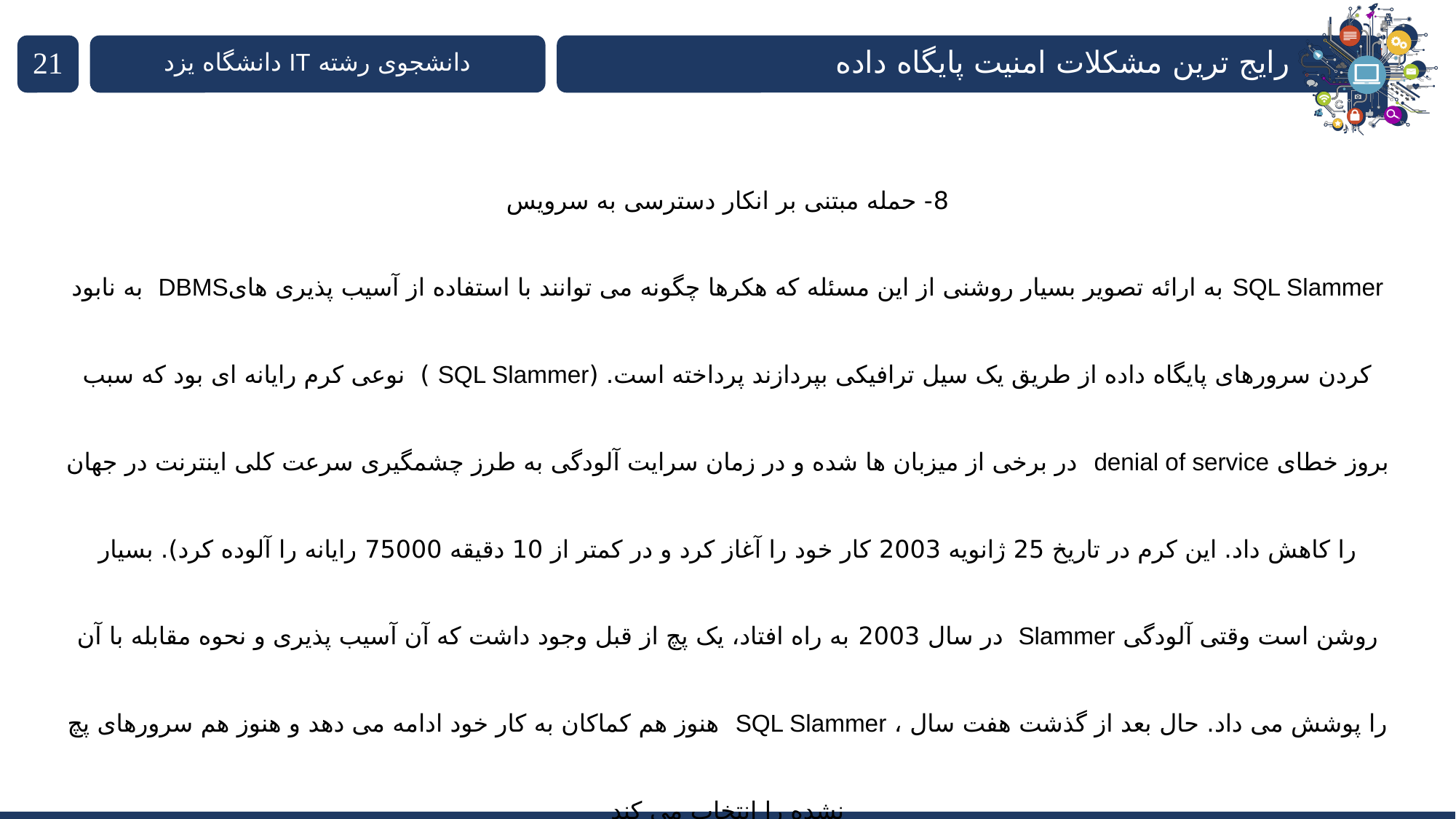

رایج ترین مشکلات امنیت پایگاه داده
دانشجوی رشته IT دانشگاه یزد
8- حمله مبتنی بر انکار دسترسی به سرویس
SQL Slammer به ارائه تصویر بسیار روشنی از این مسئله که هکرها چگونه می توانند با استفاده از آسیب پذیری هایDBMS  به نابود کردن سرورهای پایگاه داده از طریق یک سیل ترافیکی بپردازند پرداخته است. (SQL Slammer )  نوعی کرم رایانه ای بود که سبب بروز خطای denial of service  در برخی از میزبان ها شده و در زمان سرایت آلودگی به طرز چشمگیری سرعت کلی اینترنت در جهان را کاهش داد. این کرم در تاریخ 25 ژانویه 2003 کار خود را آغاز کرد و در کمتر از 10 دقیقه 75000 رایانه را آلوده کرد). بسیار روشن است وقتی آلودگی Slammer  در سال 2003 به راه افتاد، یک پچ از قبل وجود داشت که آن آسیب پذیری و نحوه مقابله با آن را پوشش می داد. حال بعد از گذشت هفت سال ، SQL Slammer  هنوز هم کماکان به کار خود ادامه می دهد و هنوز هم سرورهای پچ نشده را انتخاب می کند